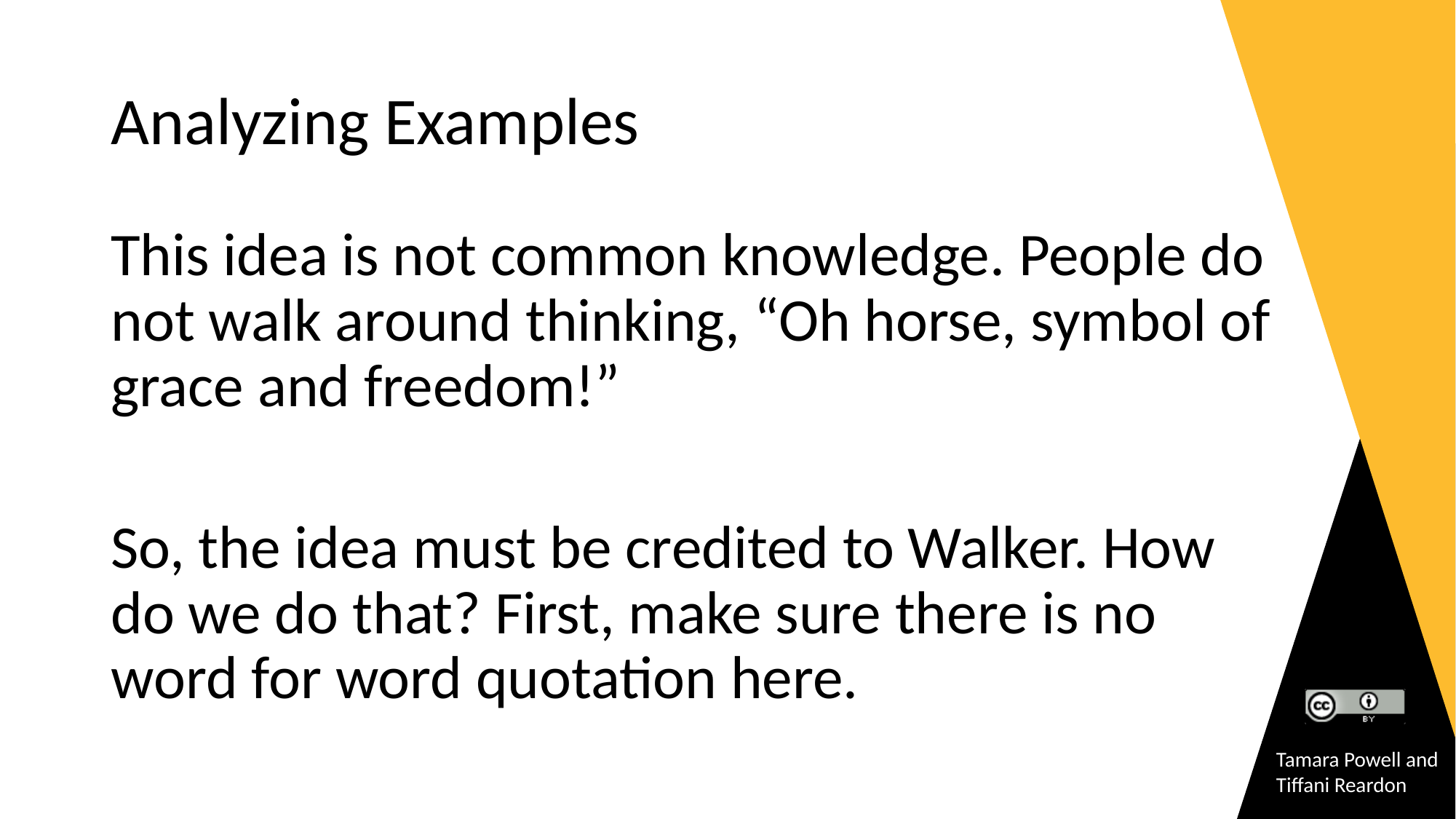

# Analyzing Examples
This idea is not common knowledge. People do not walk around thinking, “Oh horse, symbol of grace and freedom!”

So, the idea must be credited to Walker. How do we do that? First, make sure there is no word for word quotation here.